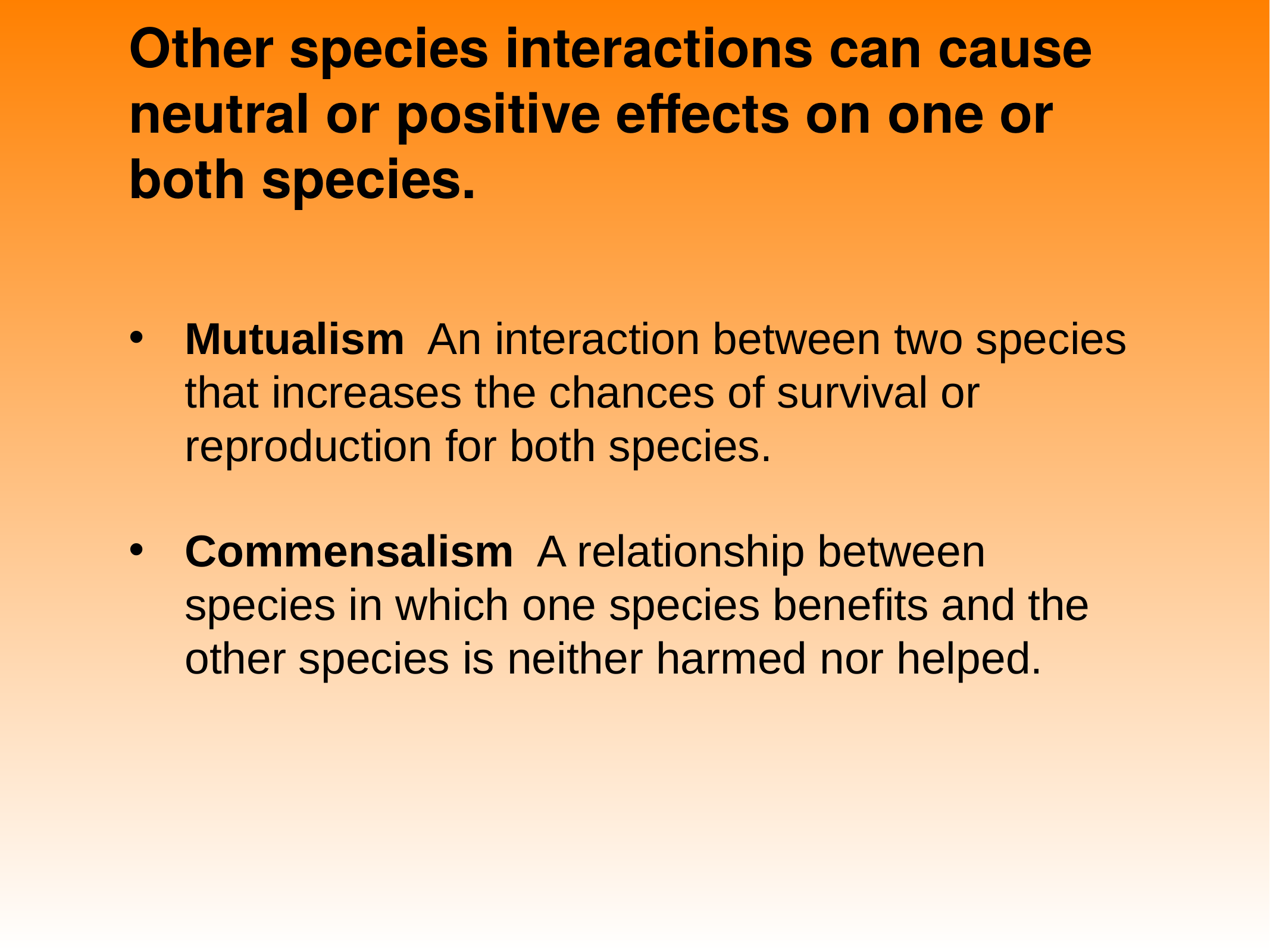

# Other species interactions can cause neutral or positive effects on one or both species.
Mutualism  An interaction between two species that increases the chances of survival or reproduction for both species.
Commensalism  A relationship between species in which one species benefits and the other species is neither harmed nor helped.